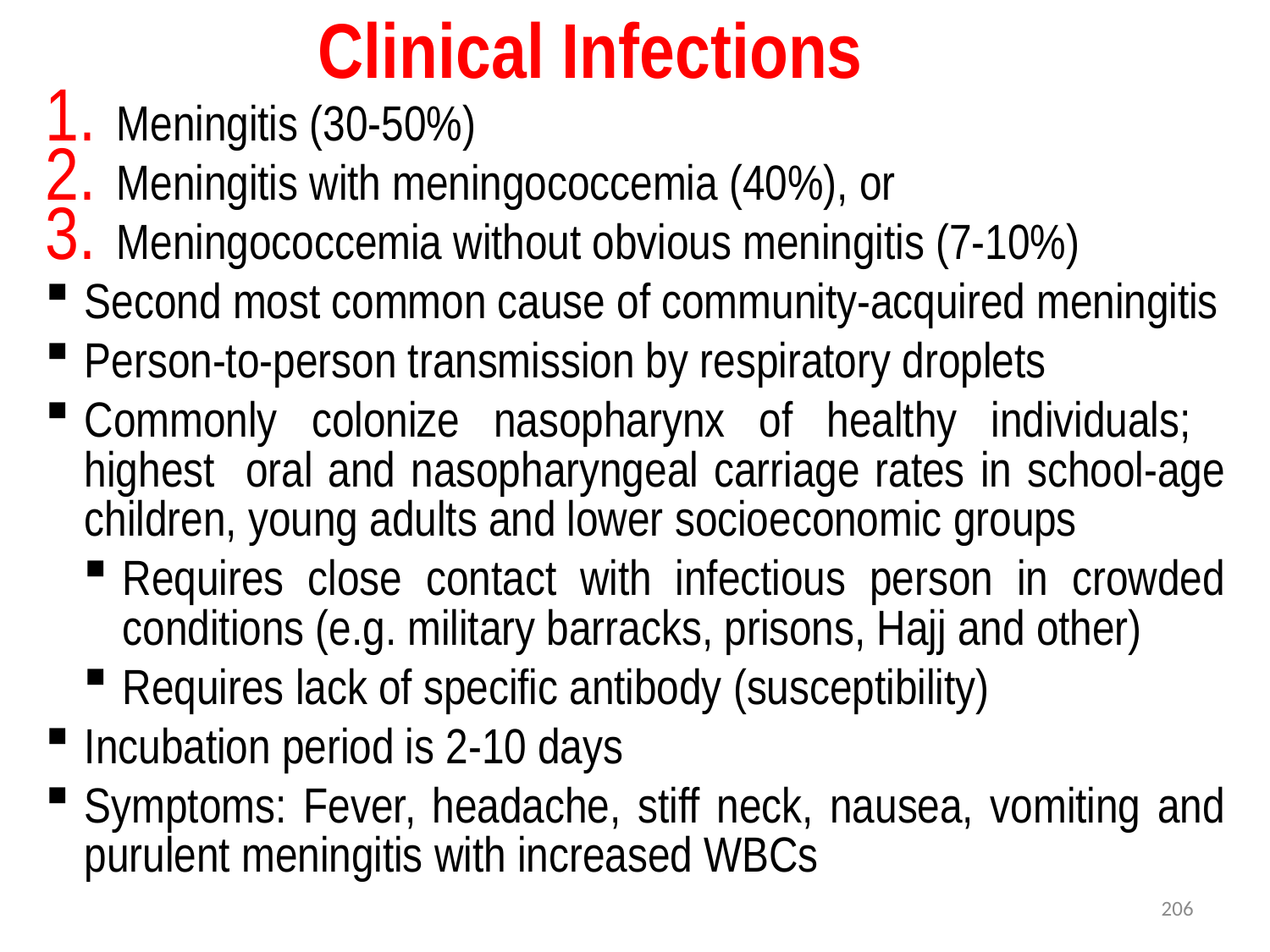

# Clinical Infections
Meningitis (30-50%)
Meningitis with meningococcemia (40%), or
Meningococcemia without obvious meningitis (7-10%)
Second most common cause of community-acquired meningitis
Person-to-person transmission by respiratory droplets
Commonly colonize nasopharynx of healthy individuals;  highest  oral and nasopharyngeal carriage rates in school-age children, young adults and lower socioeconomic groups
Requires close contact with infectious person in crowded conditions (e.g. military barracks, prisons, Hajj and other)
Requires lack of specific antibody (susceptibility)
Incubation period is 2-10 days
Symptoms: Fever, headache, stiff neck, nausea, vomiting and purulent meningitis with increased WBCs

206